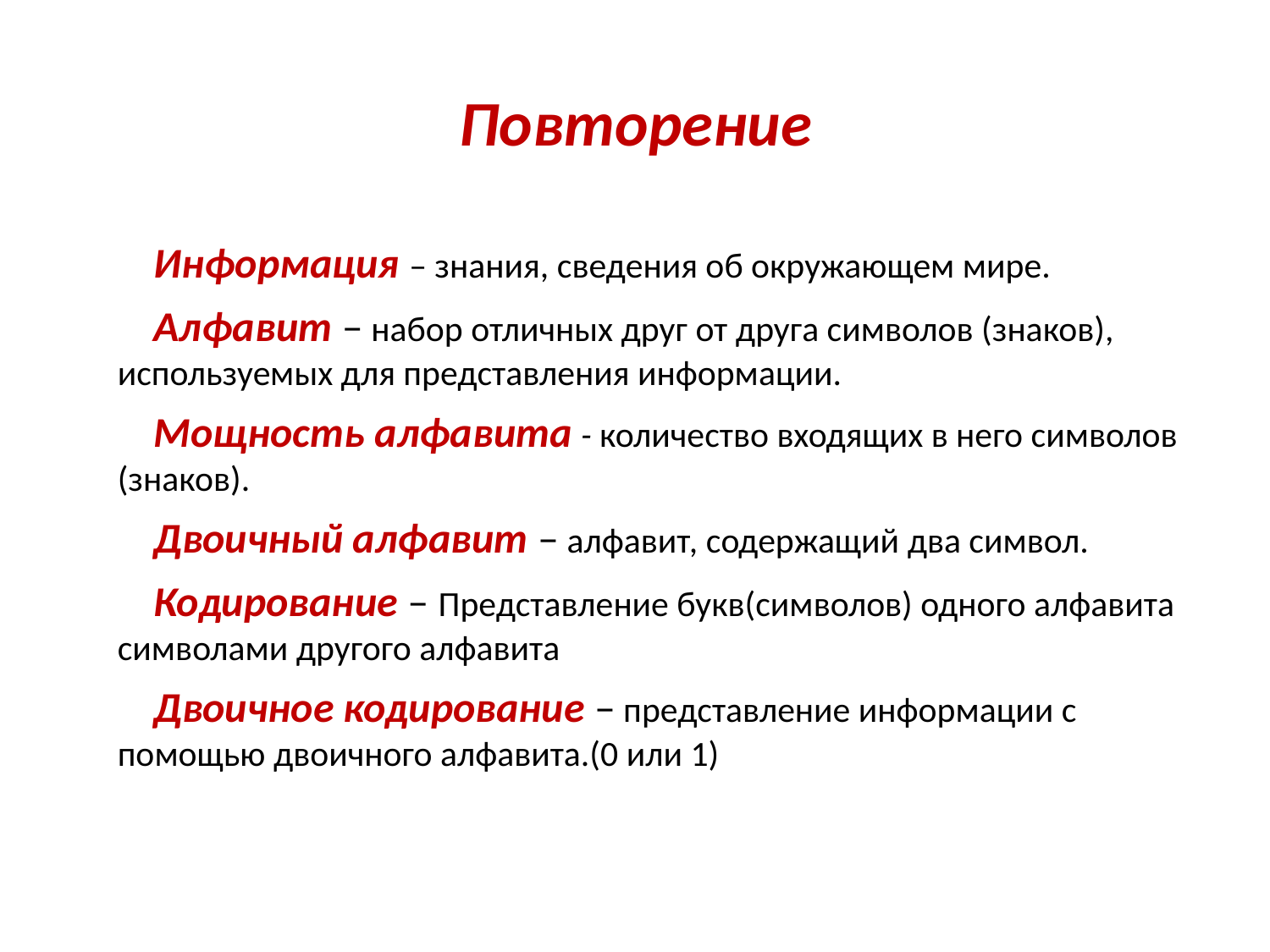

Повторение

Информация – знания, сведения об окружающем мире.
Алфавит – набор отличных друг от друга символов (знаков), используемых для представления информации.
Мощность алфавита - количество входящих в него символов (знаков).
Двоичный алфавит – алфавит, содержащий два символ.
Кодирование – Представление букв(символов) одного алфавита символами другого алфавита
Двоичное кодирование – представление информации с помощью двоичного алфавита.(0 или 1)